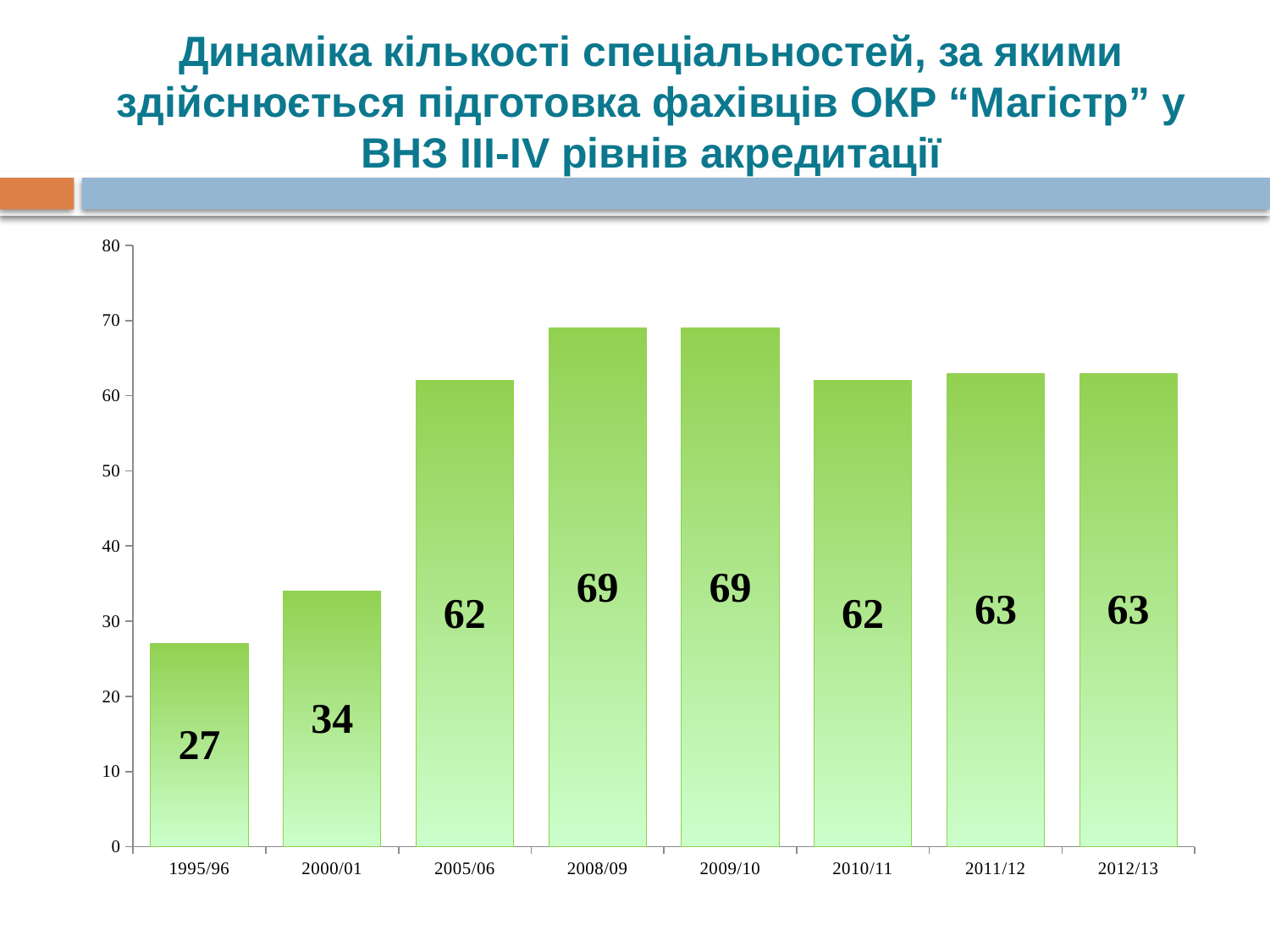

# Динаміка кількості спеціальностей, за якими здійснюється підготовка фахівців ОКР “Магістр” у ВНЗ III-IV рівнів акредитації

### Chart

| Category | Ряд 1 |
|---|---|
| 1995/96 | 27.0 |
| 2000/01 | 34.0 |
| 2005/06 | 62.0 |
| 2008/09 | 69.0 |
| 2009/10 | 69.0 |
| 2010/11 | 62.0 |
| 2011/12 | 63.0 |
| 2012/13 | 63.0 |